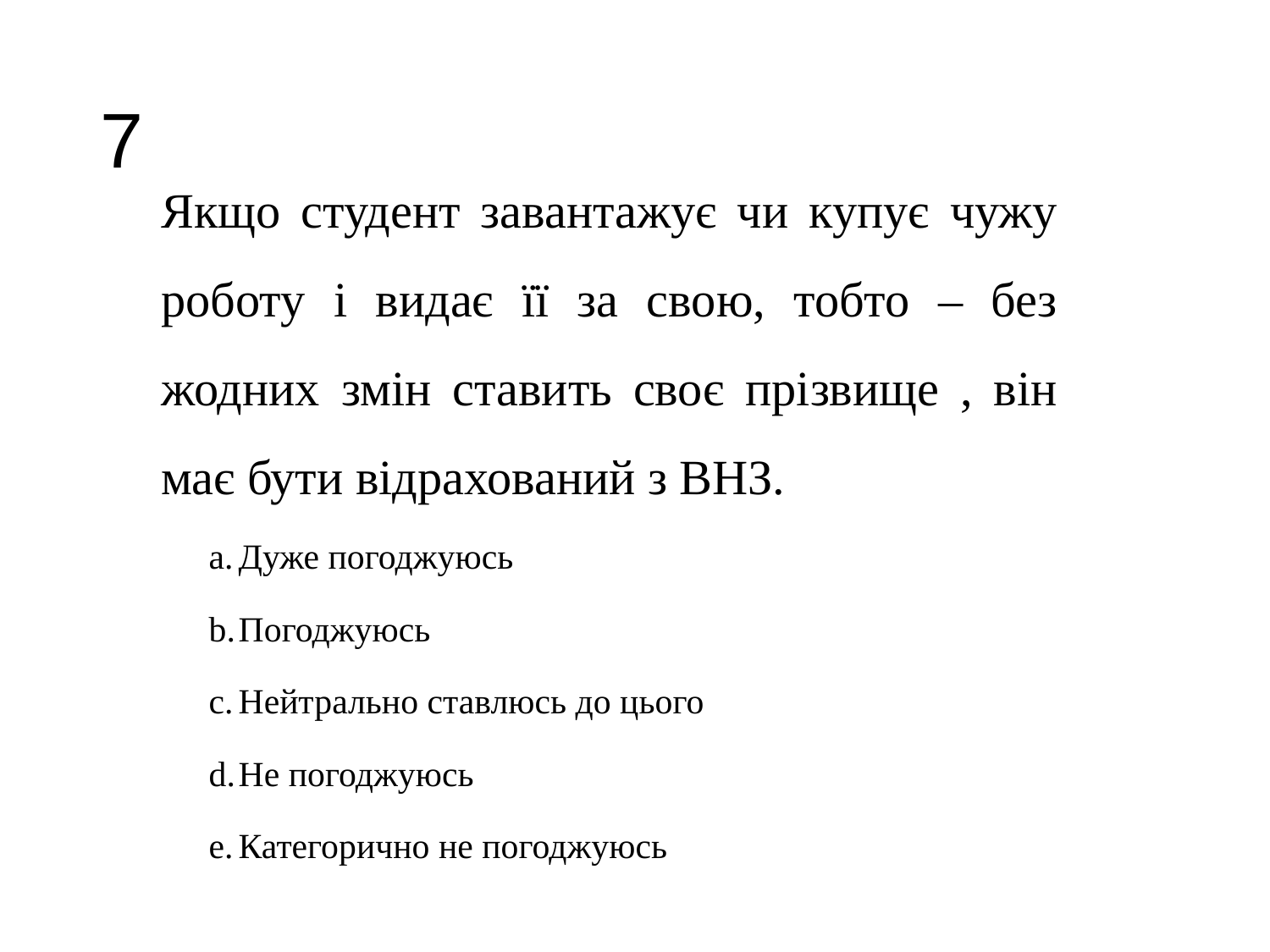

# 7
Якщо студент завантажує чи купує чужу роботу і видає її за свою, тобто – без жодних змін ставить своє прізвище , він має бути відрахований з ВНЗ.
Дуже погоджуюсь
Погоджуюсь
Нейтрально ставлюсь до цього
Не погоджуюсь
Категорично не погоджуюсь